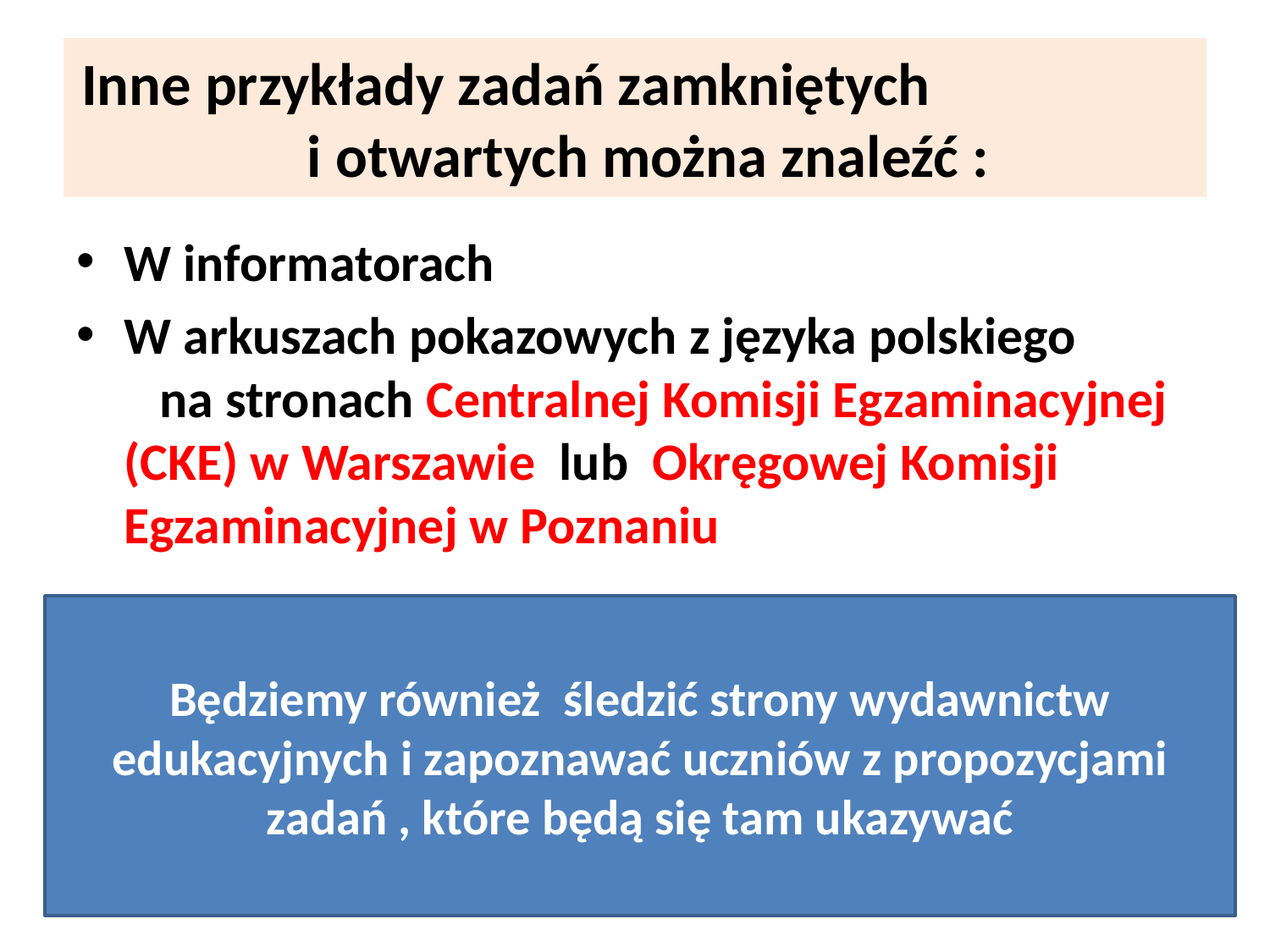

# Inne przykłady zadań zamkniętych                      i otwartych można znaleźć :
W informatorach
W arkuszach pokazowych z języka polskiego             na stronach Centralnej Komisji Egzaminacyjnej (CKE) w Warszawie  lub  Okręgowej Komisji Egzaminacyjnej w Poznaniu

Będziemy również  śledzić strony wydawnictw edukacyjnych i zapoznawać uczniów z propozycjami zadań , które będą się tam ukazywać